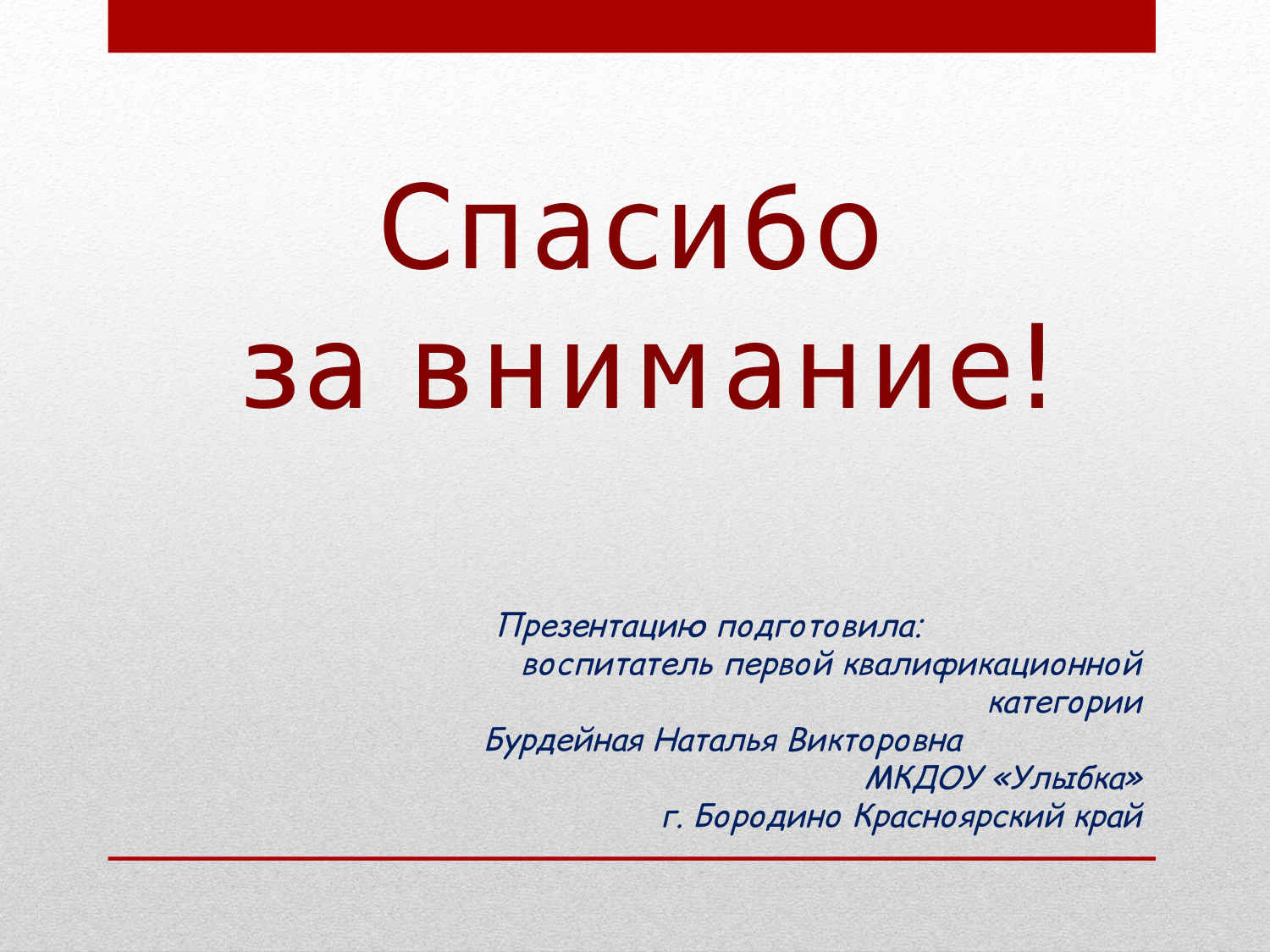

Спасибо
 за внимание!
Презентацию подготовила:                        воспитатель первой квалификационной категории
Бурдейная Наталья Викторовна                          МКДОУ «Улыбка»
г. Бородино Красноярский край